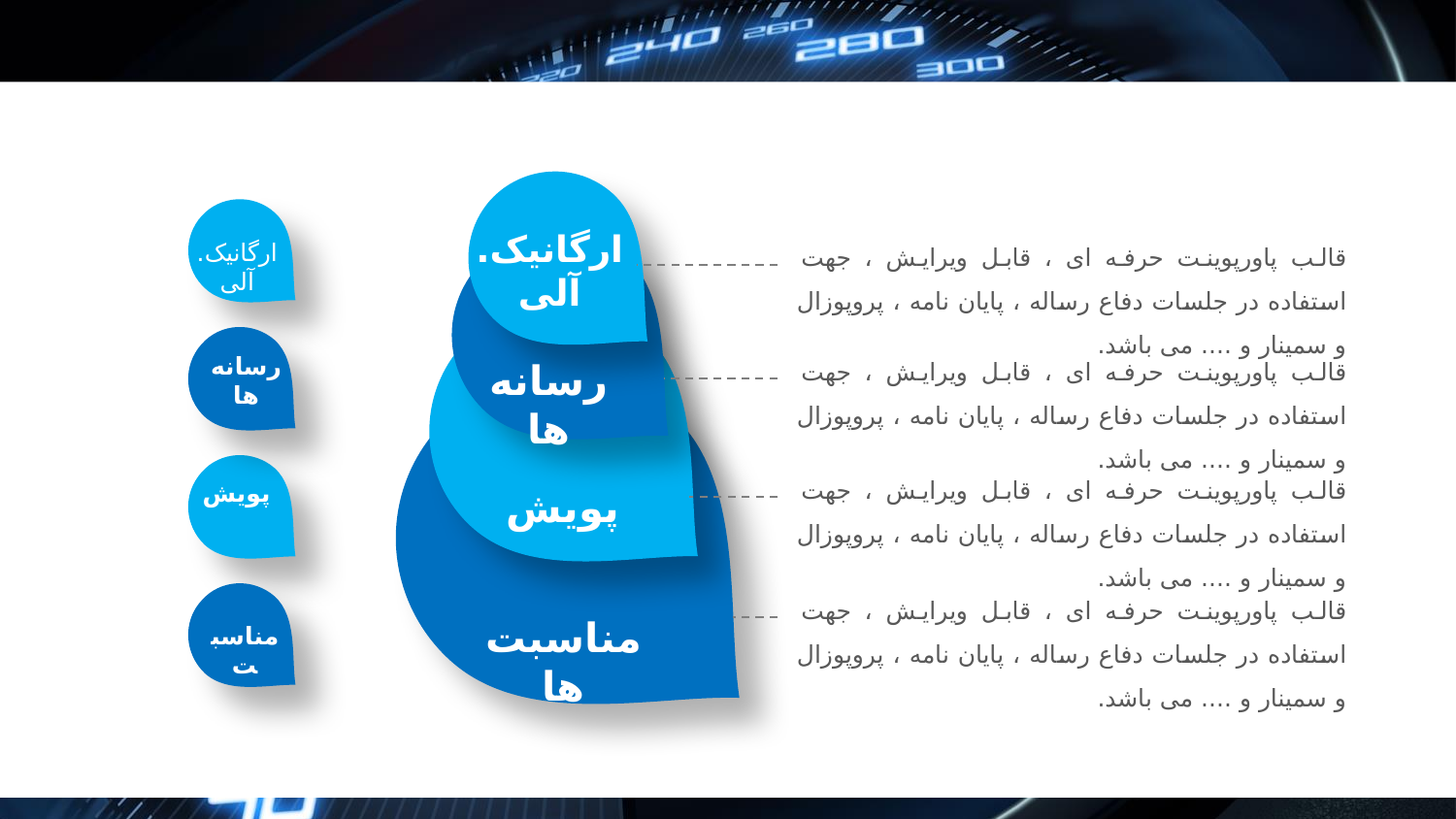

#

ارگانیک. آلی
قالب پاورپوينت حرفه ای ، قابل ویرایش ، جهت استفاده در جلسات دفاع رساله ، پایان نامه ، پروپوزال و سمینار و .... می باشد.
ارگانیک. آلی

قالب پاورپوينت حرفه ای ، قابل ویرایش ، جهت استفاده در جلسات دفاع رساله ، پایان نامه ، پروپوزال و سمینار و .... می باشد.
رسانه ها
رسانه ها

قالب پاورپوينت حرفه ای ، قابل ویرایش ، جهت استفاده در جلسات دفاع رساله ، پایان نامه ، پروپوزال و سمینار و .... می باشد.
پویش
پویش

قالب پاورپوينت حرفه ای ، قابل ویرایش ، جهت استفاده در جلسات دفاع رساله ، پایان نامه ، پروپوزال و سمینار و .... می باشد.

مناسبت ها
مناسبت